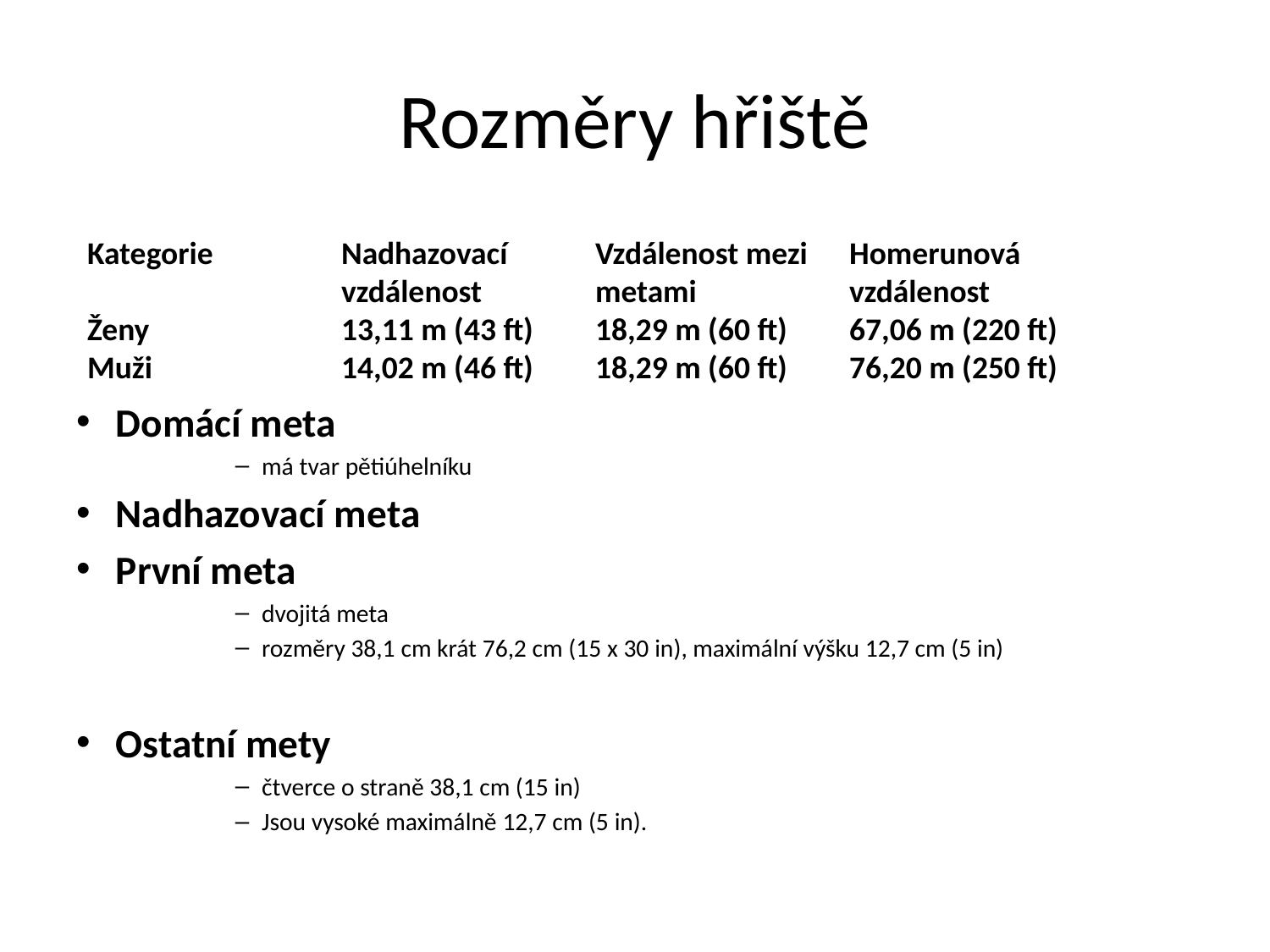

# Rozměry hřiště

Domácí meta
má tvar pětiúhelníku
Nadhazovací meta
První meta
dvojitá meta
rozměry 38,1 cm krát 76,2 cm (15 x 30 in), maximální výšku 12,7 cm (5 in)

Ostatní mety
čtverce o straně 38,1 cm (15 in)
Jsou vysoké maximálně 12,7 cm (5 in).

Kategorie 	Nadhazovací 	Vzdálenost mezi 	Homerunová
		vzdálenost 	metami 		vzdálenost
Ženy 		13,11 m (43 ft) 	18,29 m (60 ft) 	67,06 m (220 ft)
Muži 		14,02 m (46 ft) 	18,29 m (60 ft) 	76,20 m (250 ft)